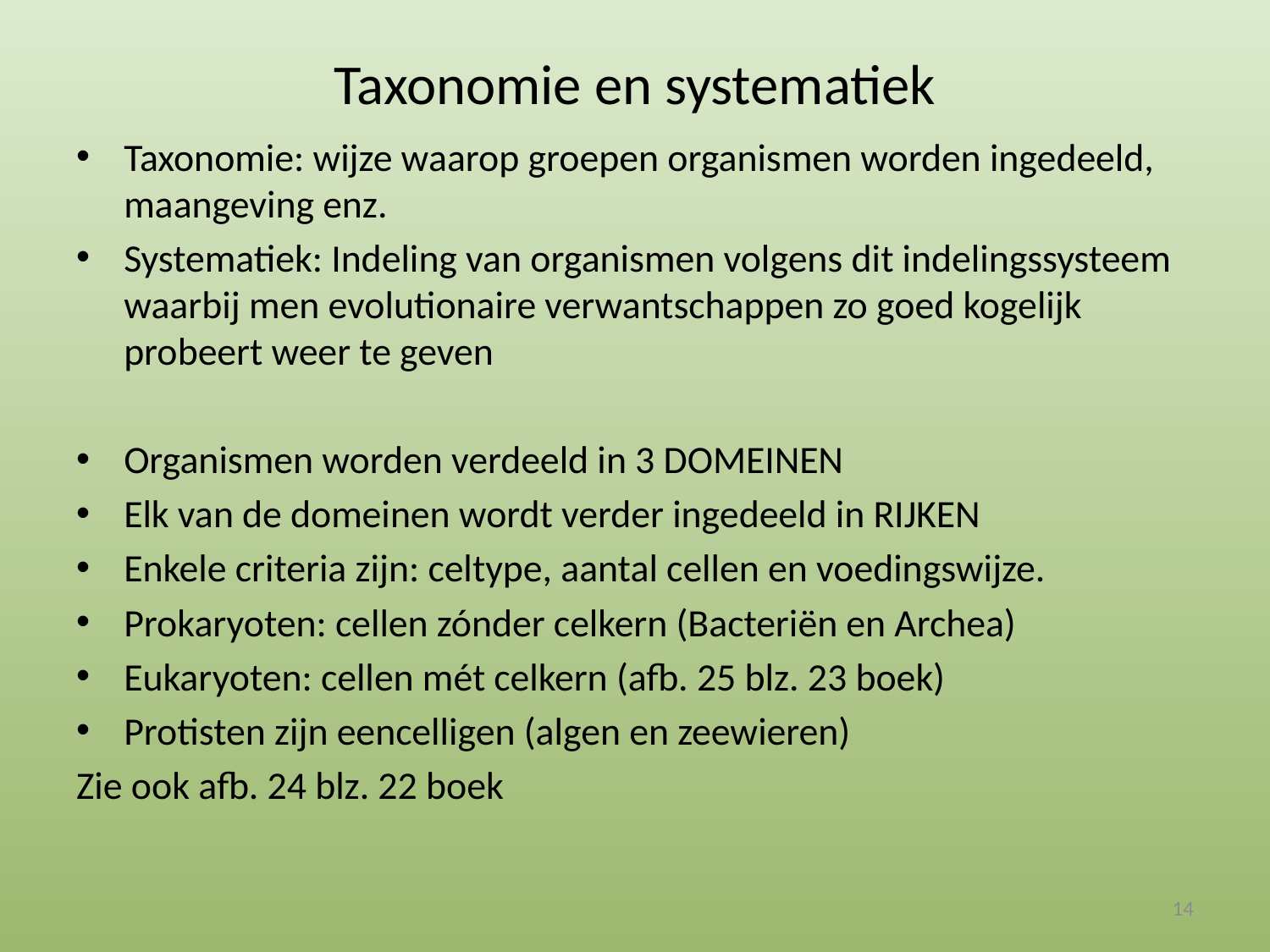

# Taxonomie en systematiek
Taxonomie: wijze waarop groepen organismen worden ingedeeld, maangeving enz.
Systematiek: Indeling van organismen volgens dit indelingssysteem waarbij men evolutionaire verwantschappen zo goed kogelijk probeert weer te geven

Organismen worden verdeeld in 3 DOMEINEN
Elk van de domeinen wordt verder ingedeeld in RIJKEN
Enkele criteria zijn: celtype, aantal cellen en voedingswijze.
Prokaryoten: cellen zónder celkern (Bacteriën en Archea)
Eukaryoten: cellen mét celkern (afb. 25 blz. 23 boek)
Protisten zijn eencelligen (algen en zeewieren)
Zie ook afb. 24 blz. 22 boek
14